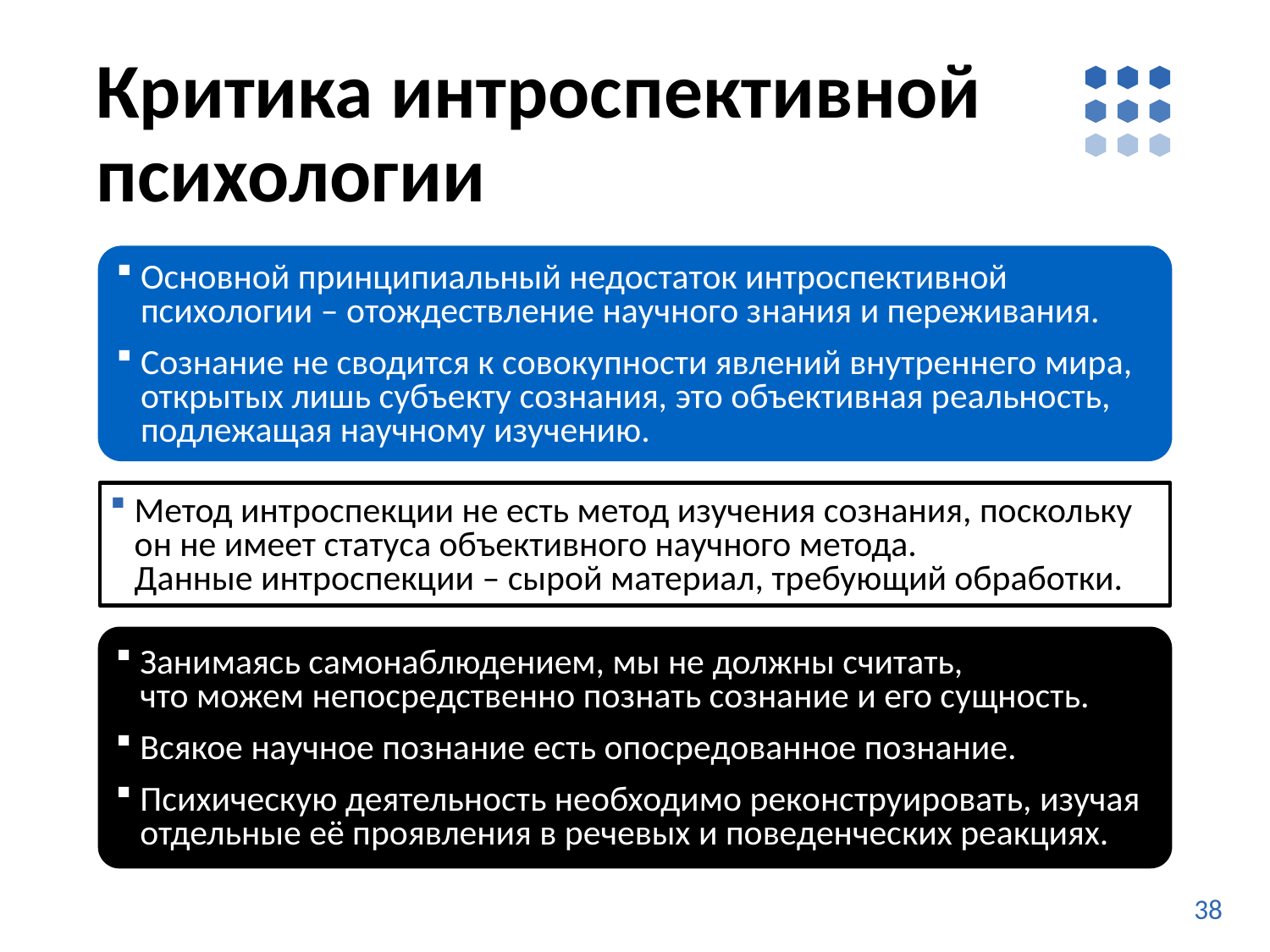

# Критика интроспективной психологии

Основной принципиальный недостаток интроспективной психологии – отождествление научного знания и переживания.
Сознание не сводится к совокупности явлений внутреннего мира, открытых лишь субъекту сознания, это объективная реальность, подлежащая научному изучению.
Метод интроспекции не есть метод изучения сознания, поскольку он не имеет статуса объективного научного метода.
Данные интроспекции – сырой материал, требующий обработки.
Занимаясь самонаблюдением, мы не должны считать,
что можем непосредственно познать сознание и его сущность.
Всякое научное познание есть опосредованное познание.
Психическую деятельность необходимо реконструировать, изучая отдельные её проявления в речевых и поведенческих реакциях.
38